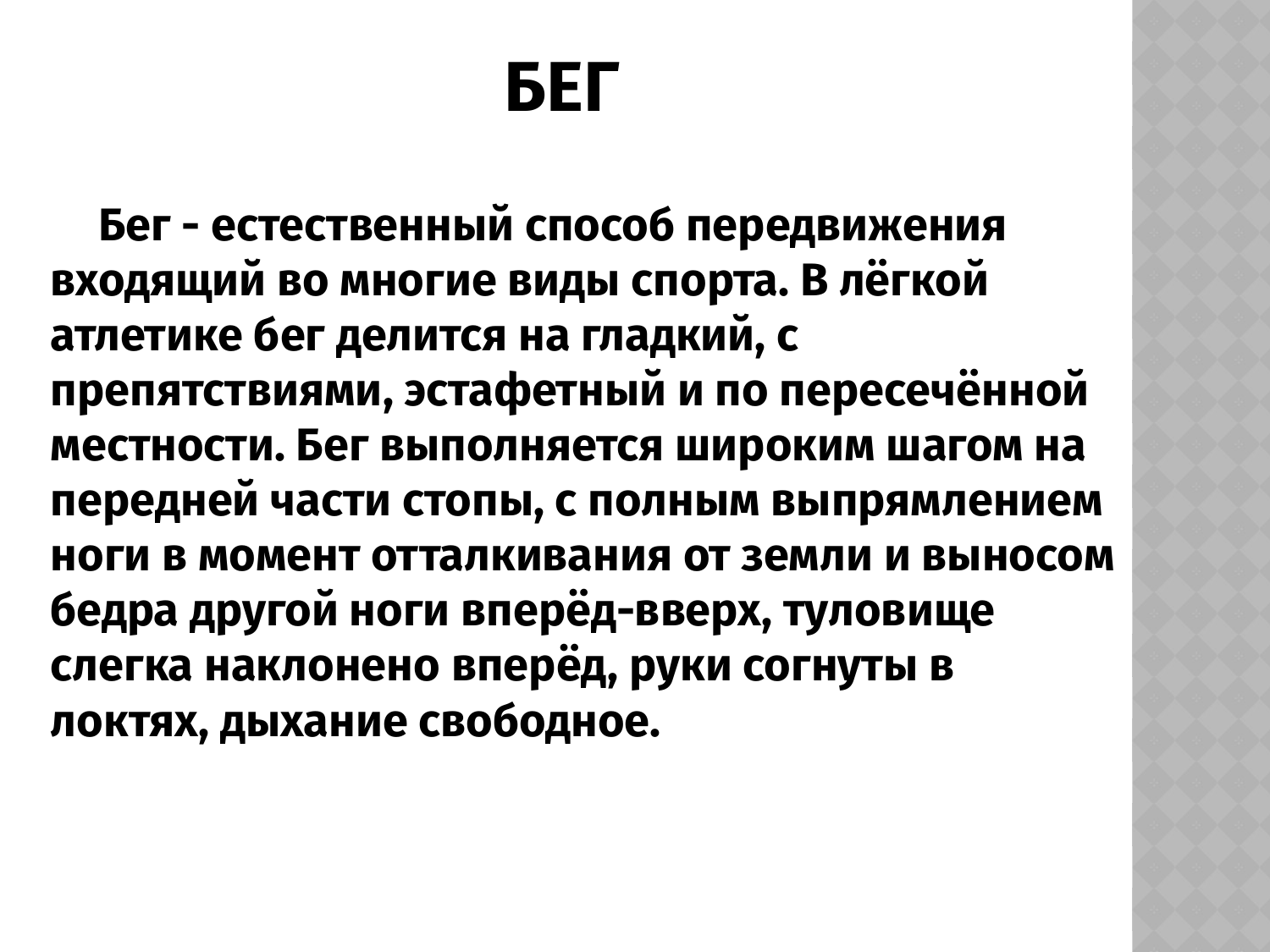

# Бег
        Бег - естественный способ передвижения входящий во многие виды спорта. В лёгкой атлетике бег делится на гладкий, с препятствиями, эстафетный и по пересечённой местности. Бег выполняется широким шагом на передней части стопы, с полным выпрямлением ноги в момент отталкивания от земли и выносом бедра другой ноги вперёд-вверх, туловище слегка наклонено вперёд, руки согнуты в локтях, дыхание свободное.